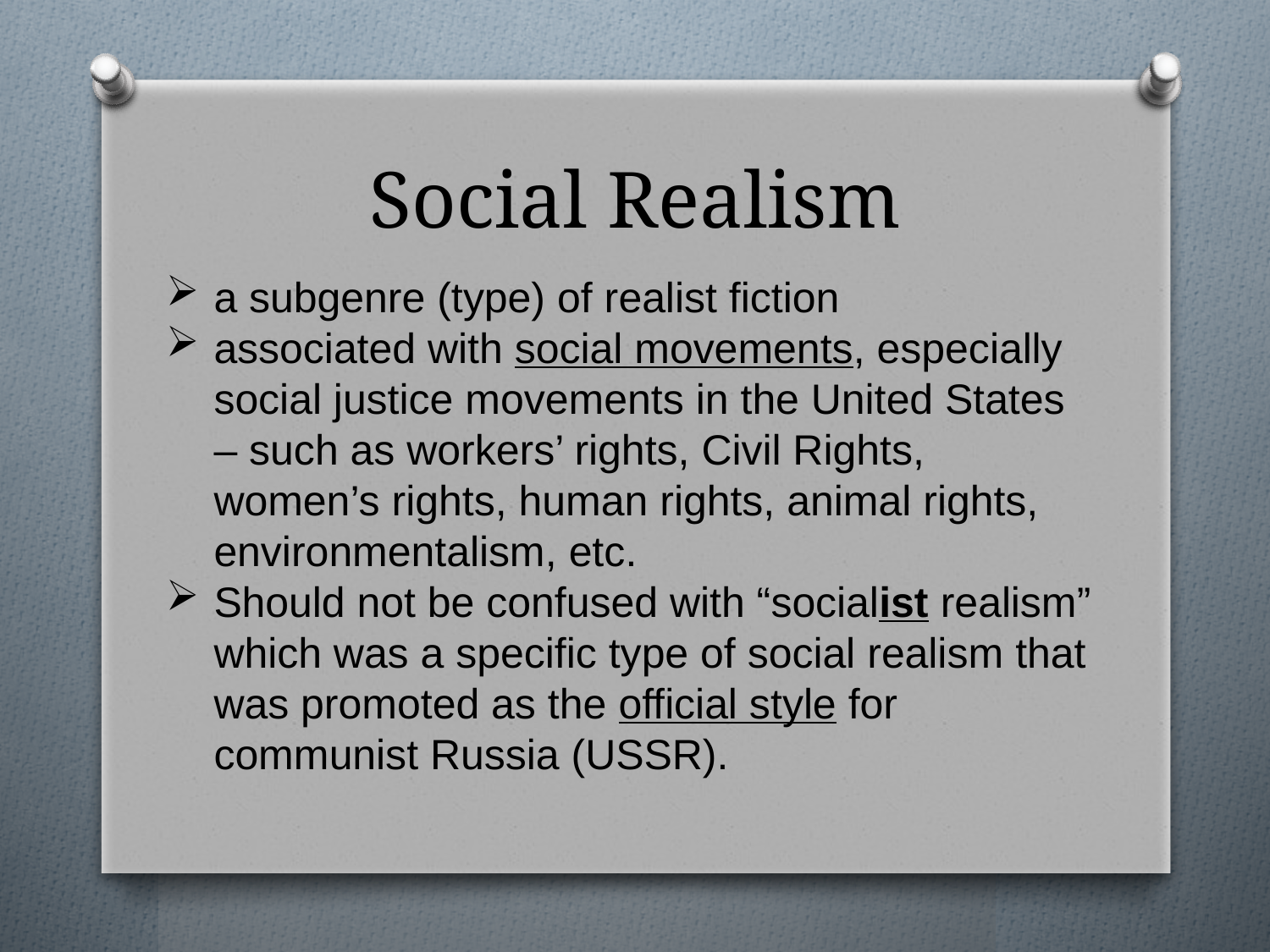

# Social Realism
a subgenre (type) of realist fiction
associated with social movements, especially social justice movements in the United States – such as workers’ rights, Civil Rights, women’s rights, human rights, animal rights, environmentalism, etc.
Should not be confused with “socialist realism” which was a specific type of social realism that was promoted as the official style for communist Russia (USSR).